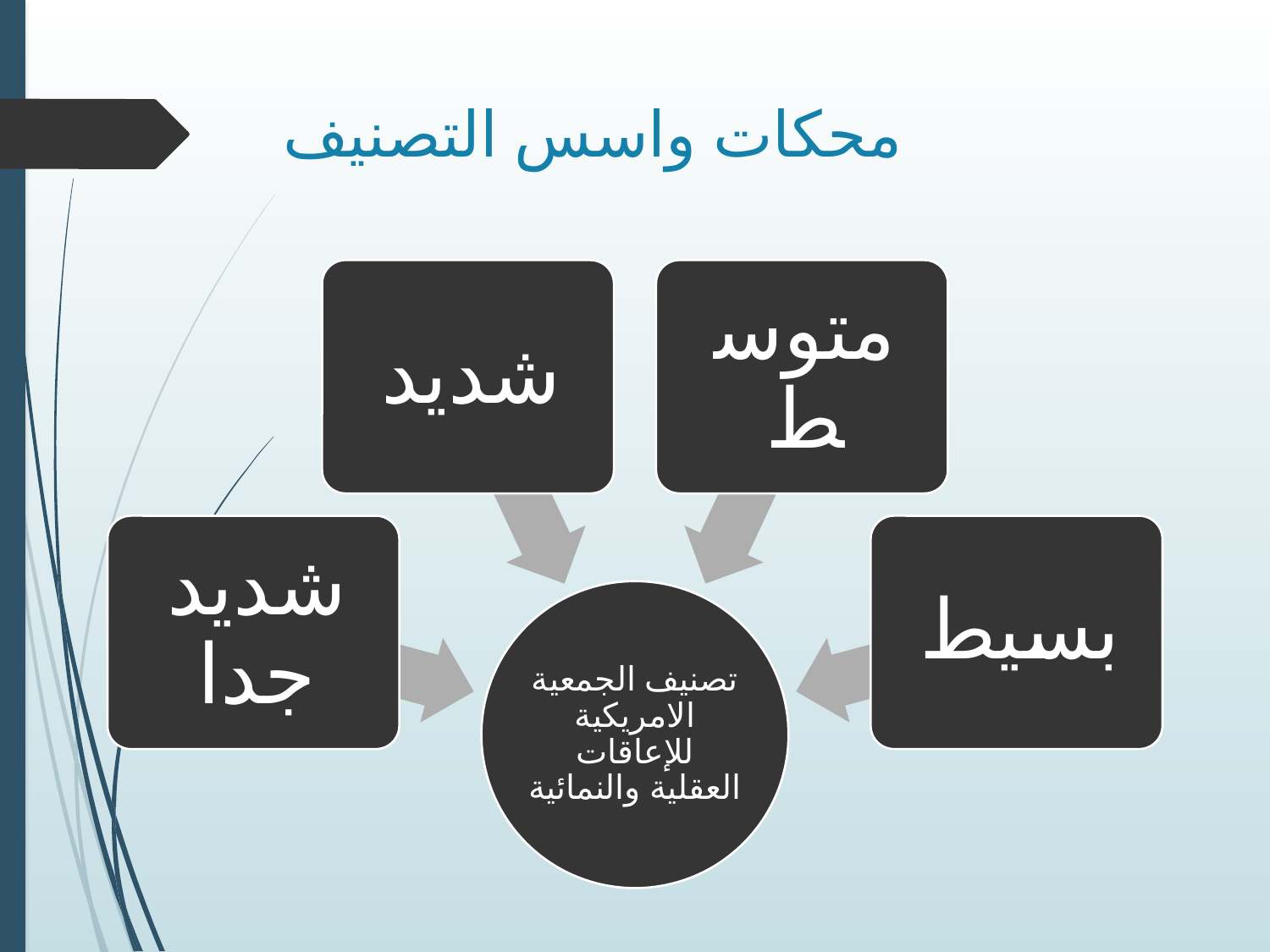

# محكات واسس التصنيف
تصنيف الجمعية الامريكية للإعاقات العقلية والنمائية
شديد جدا
شديد
متوسط
بسيط